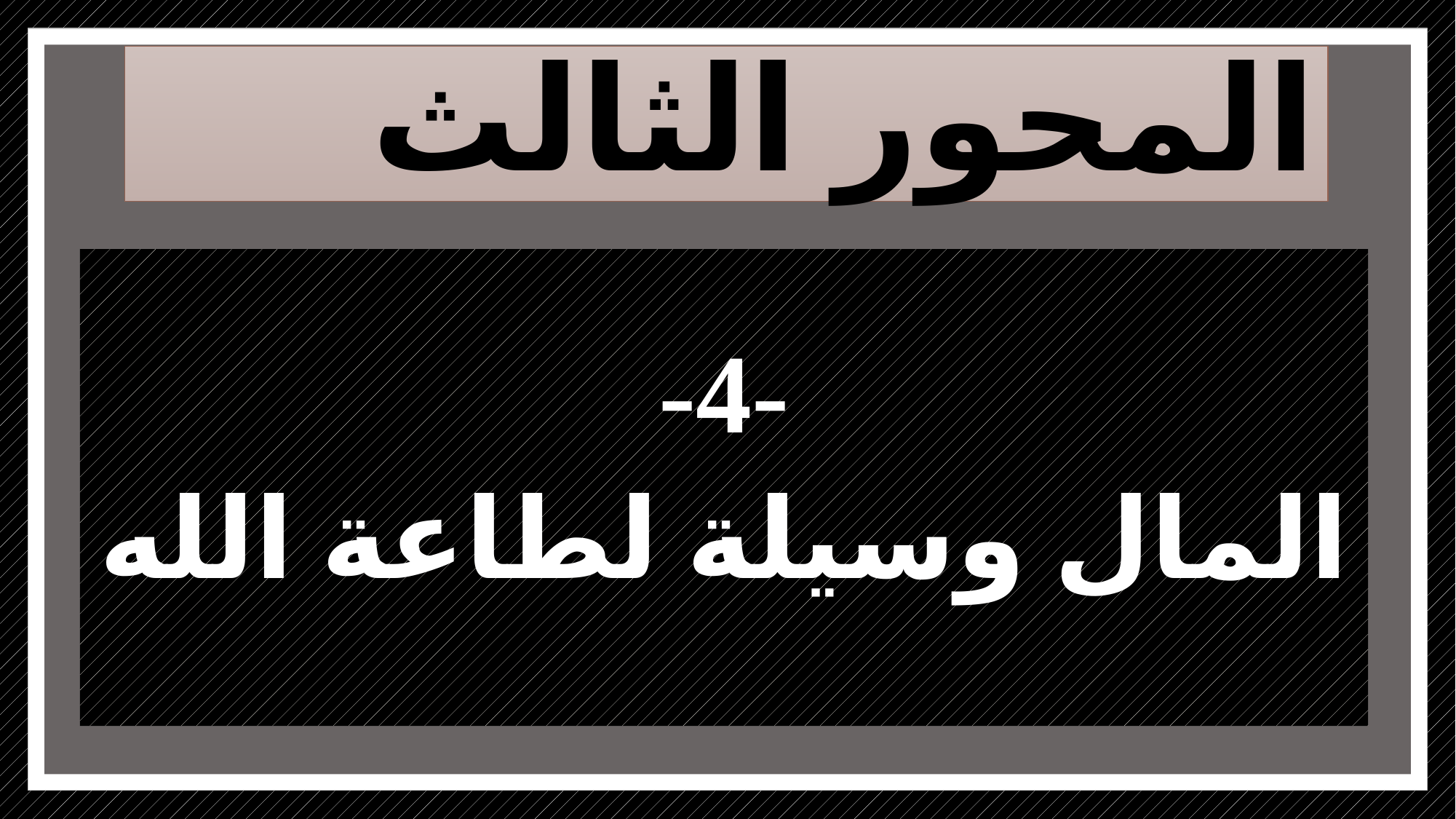

# المحور الثالث

-4-
المال وسيلة لطاعة الله